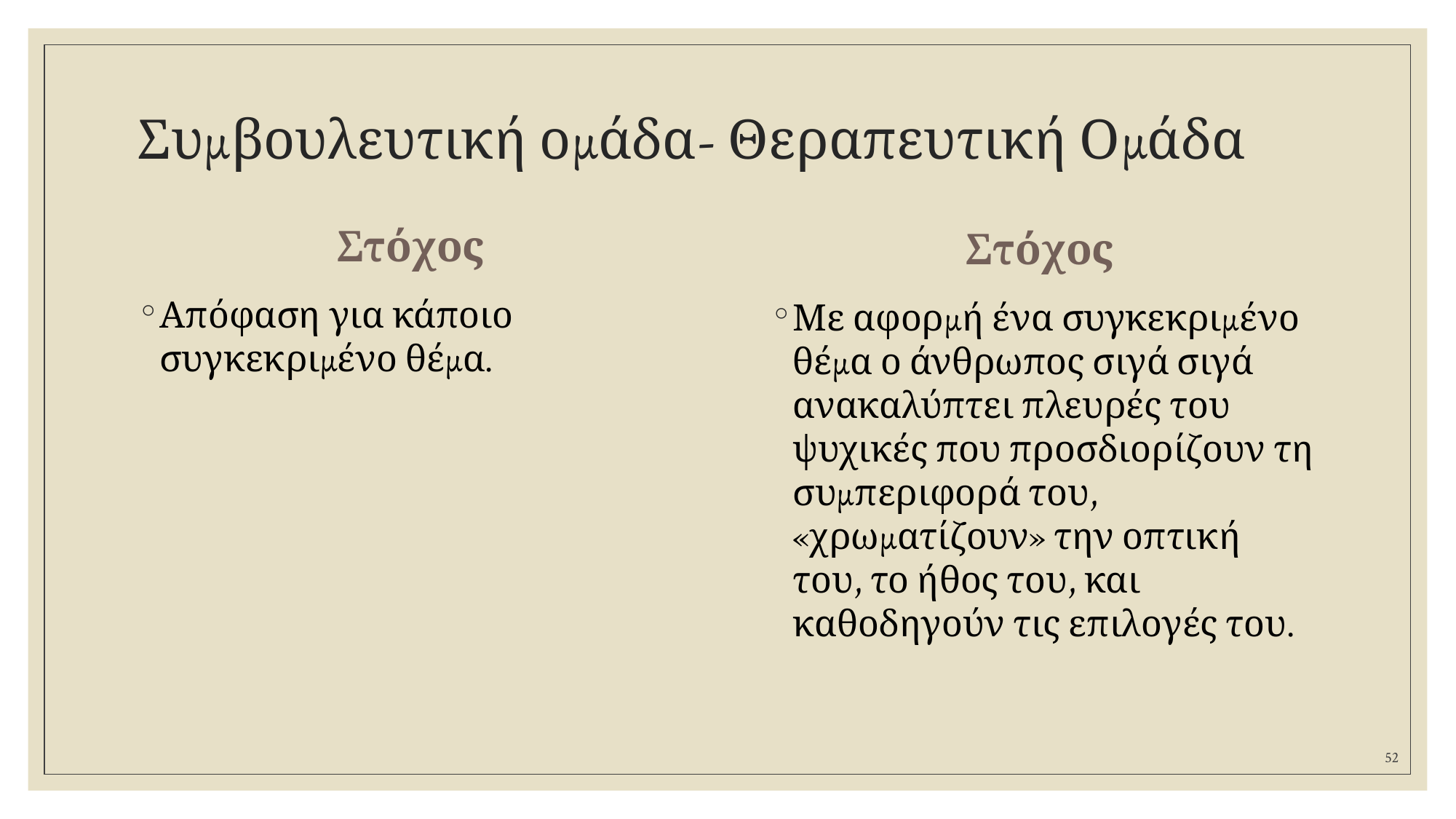

# Συμβουλευτική ομάδα- Θεραπευτική Ομάδα
Στόχος
Στόχος
Απόφαση για κάποιο συγκεκριμένο θέμα.
Με αφορμή ένα συγκεκριμένο θέμα ο άνθρωπος σιγά σιγά ανακαλύπτει πλευρές του ψυχικές που προσδιορίζουν τη συμπεριφορά του, «χρωματίζουν» την οπτική του, το ήθος του, και καθοδηγούν τις επιλογές του.
52